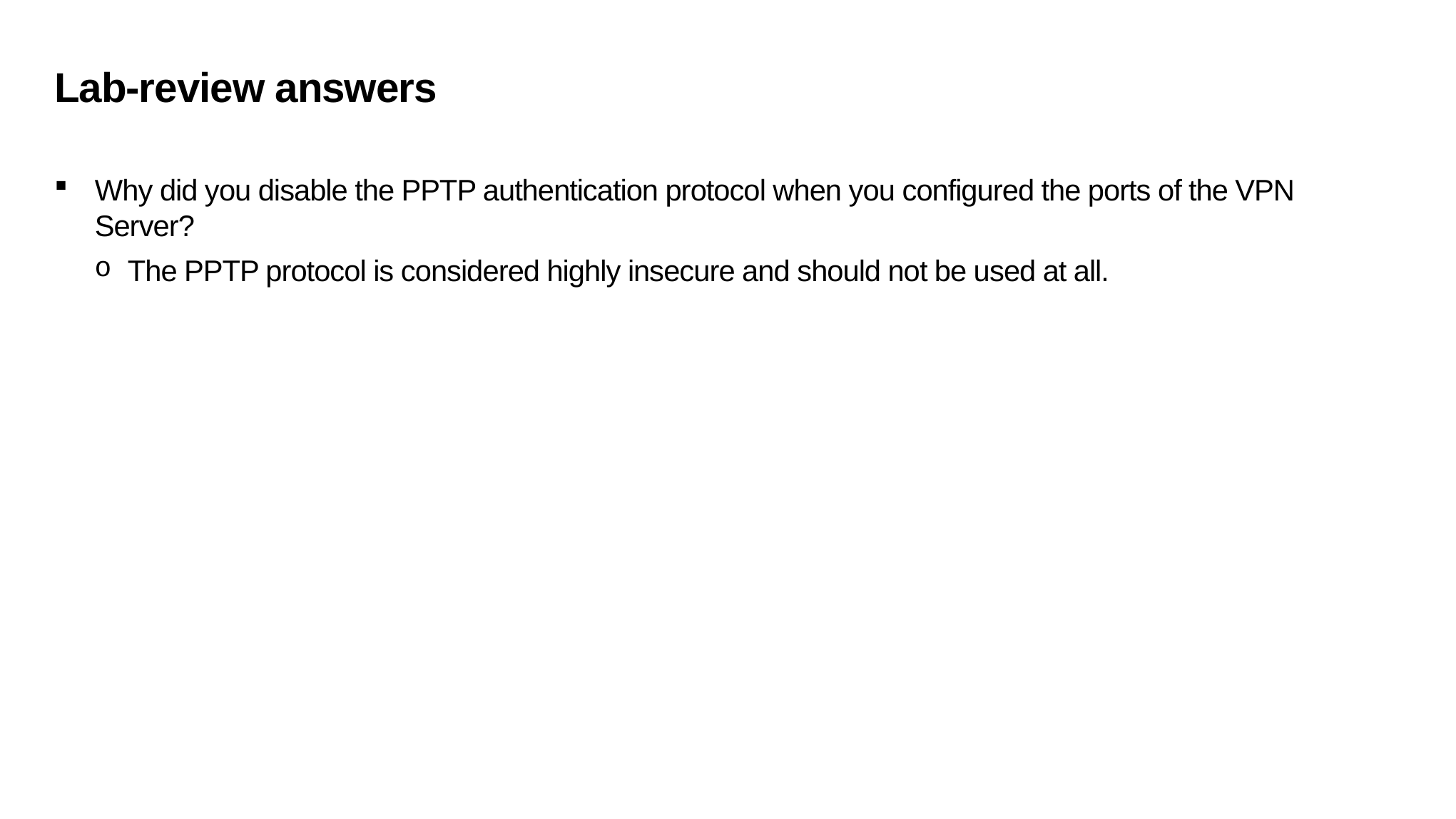

# Lab-review answers
Why did you disable the PPTP authentication protocol when you configured the ports of the VPN Server?
The PPTP protocol is considered highly insecure and should not be used at all.